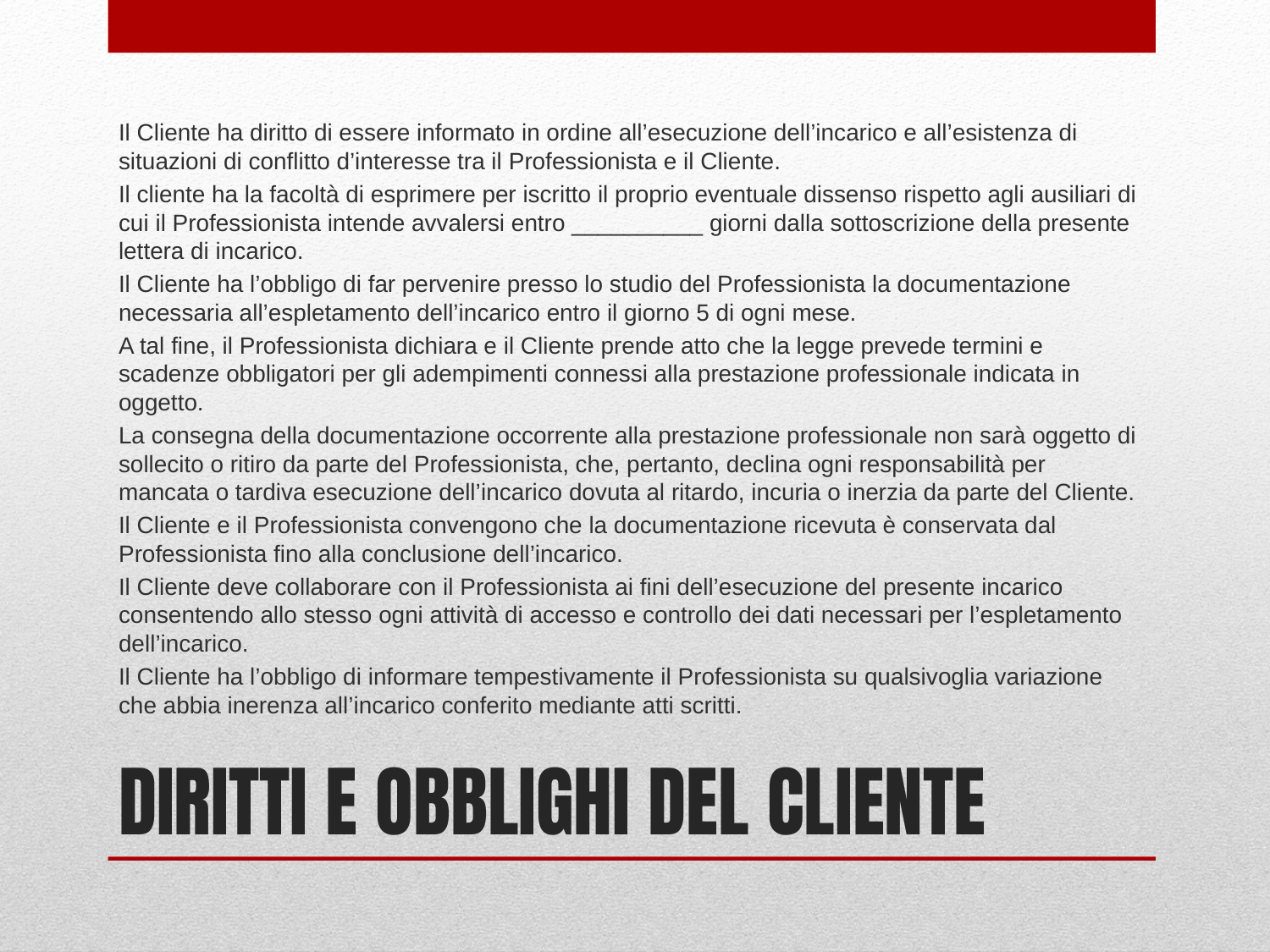

Il Cliente ha diritto di essere informato in ordine all’esecuzione dell’incarico e all’esistenza di situazioni di conflitto d’interesse tra il Professionista e il Cliente.
Il cliente ha la facoltà di esprimere per iscritto il proprio eventuale dissenso rispetto agli ausiliari di cui il Professionista intende avvalersi entro __________ giorni dalla sottoscrizione della presente lettera di incarico.
Il Cliente ha l’obbligo di far pervenire presso lo studio del Professionista la documentazione necessaria all’espletamento dell’incarico entro il giorno 5 di ogni mese.
A tal fine, il Professionista dichiara e il Cliente prende atto che la legge prevede termini e scadenze obbligatori per gli adempimenti connessi alla prestazione professionale indicata in oggetto.
La consegna della documentazione occorrente alla prestazione professionale non sarà oggetto di sollecito o ritiro da parte del Professionista, che, pertanto, declina ogni responsabilità per mancata o tardiva esecuzione dell’incarico dovuta al ritardo, incuria o inerzia da parte del Cliente.
Il Cliente e il Professionista convengono che la documentazione ricevuta è conservata dal Professionista fino alla conclusione dell’incarico.
Il Cliente deve collaborare con il Professionista ai fini dell’esecuzione del presente incarico consentendo allo stesso ogni attività di accesso e controllo dei dati necessari per l’espletamento dell’incarico.
Il Cliente ha l’obbligo di informare tempestivamente il Professionista su qualsivoglia variazione che abbia inerenza all’incarico conferito mediante atti scritti.
# DIRITTI E OBBLIGHI DEL CLIENTE